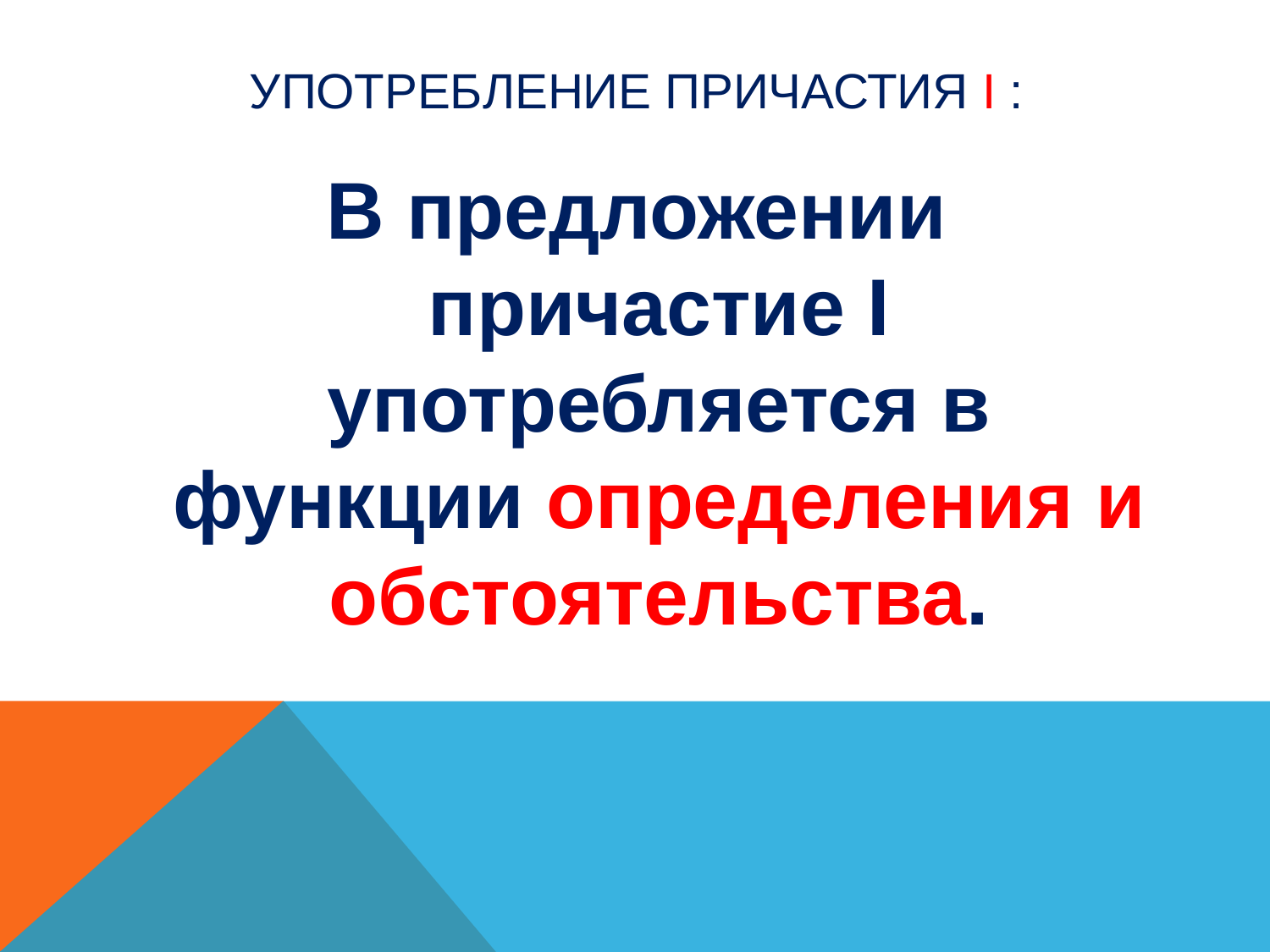

# Употребление Причастия I :
В предложении причастие I употребляется в функции определения и обстоятельства.